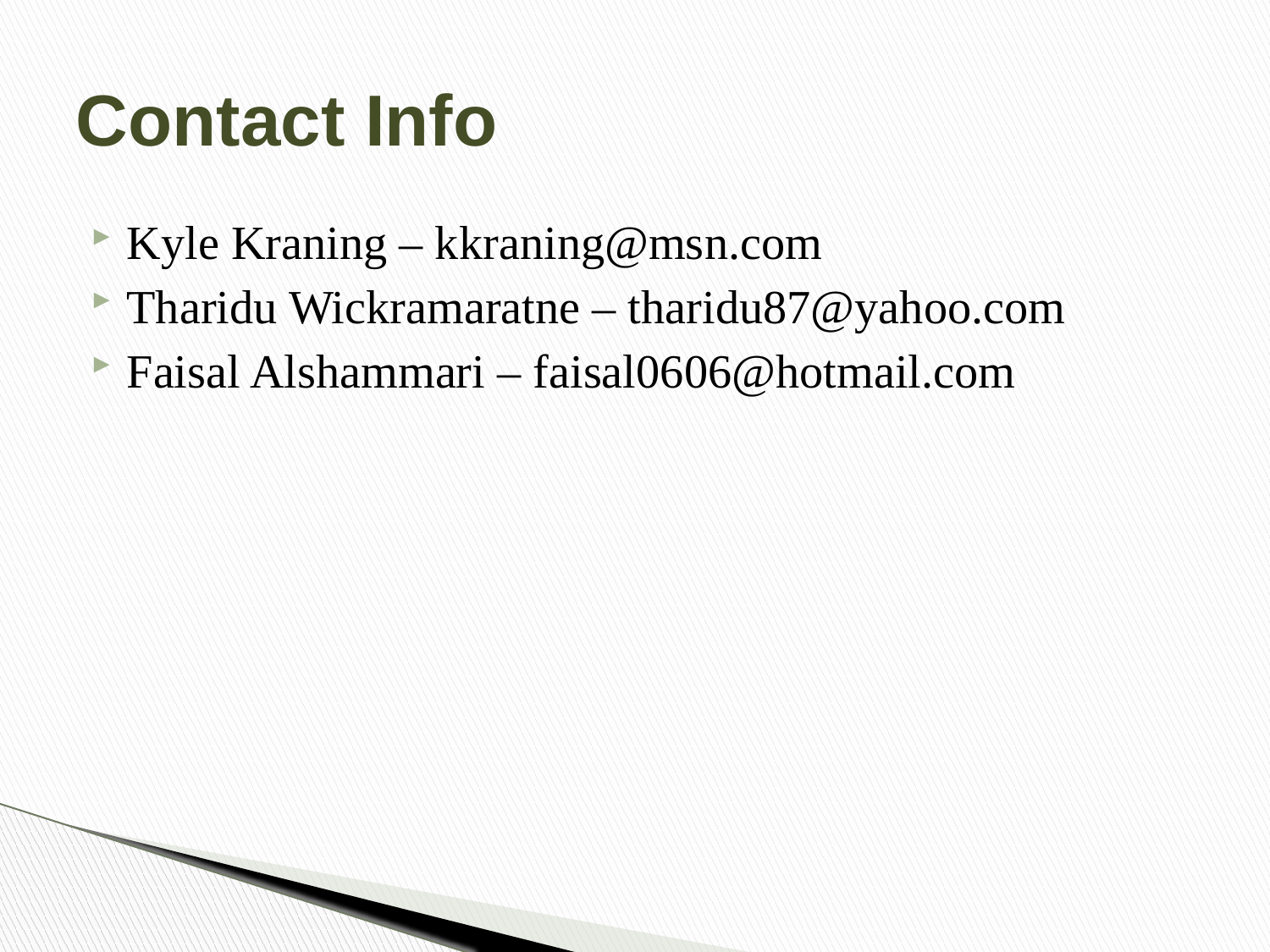

# Contact Info
Kyle Kraning – kkraning@msn.com
Tharidu Wickramaratne – tharidu87@yahoo.com
Faisal Alshammari – faisal0606@hotmail.com